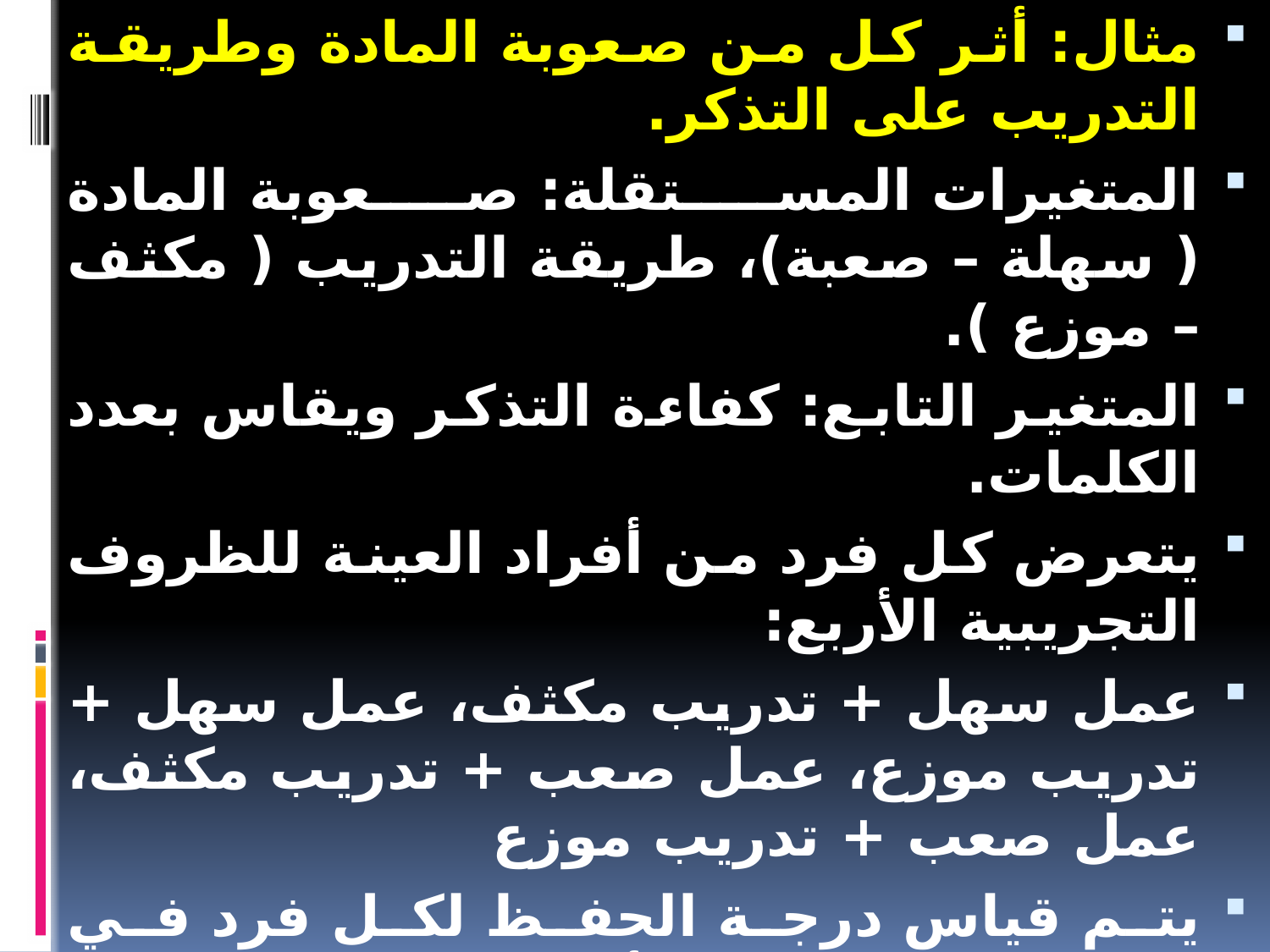

مثال: أثر كل من صعوبة المادة وطريقة التدريب على التذكر.
المتغيرات المستقلة: صعوبة المادة ( سهلة – صعبة)، طريقة التدريب ( مكثف – موزع ).
المتغير التابع: كفاءة التذكر ويقاس بعدد الكلمات.
يتعرض كل فرد من أفراد العينة للظروف التجريبية الأربع:
عمل سهل + تدريب مكثف، عمل سهل + تدريب موزع، عمل صعب + تدريب مكثف، عمل صعب + تدريب موزع
يتم قياس درجة الحفظ لكل فرد في الظروف التجريبية الأربع.
استخدام تحليل التباين المتعدد للتحقق من التأثير الأساسي لكل متغير من المتغيرات، وتأثير التفاعل بين مختلف الظروف التجريبية.
وفيما يلي عرض لنماذج لهذا التصميم: